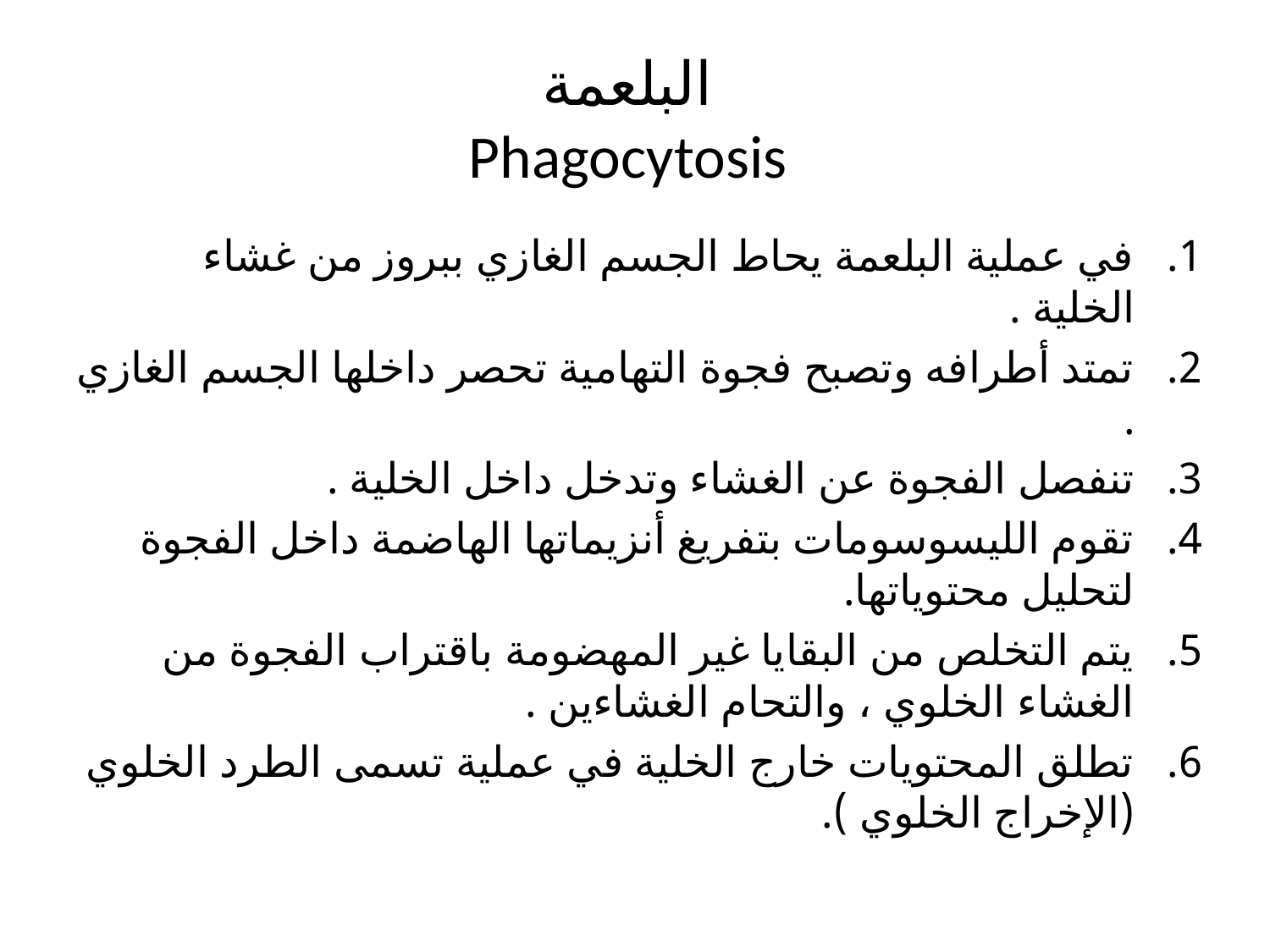

# البلعمة Phagocytosis
في عملية البلعمة يحاط الجسم الغازي ببروز من غشاء الخلية .
تمتد أطرافه وتصبح فجوة التهامية تحصر داخلها الجسم الغازي .
تنفصل الفجوة عن الغشاء وتدخل داخل الخلية .
تقوم الليسوسومات بتفريغ أنزيماتها الهاضمة داخل الفجوة لتحليل محتوياتها.
يتم التخلص من البقايا غير المهضومة باقتراب الفجوة من الغشاء الخلوي ، والتحام الغشاءين .
تطلق المحتويات خارج الخلية في عملية تسمى الطرد الخلوي (الإخراج الخلوي ).